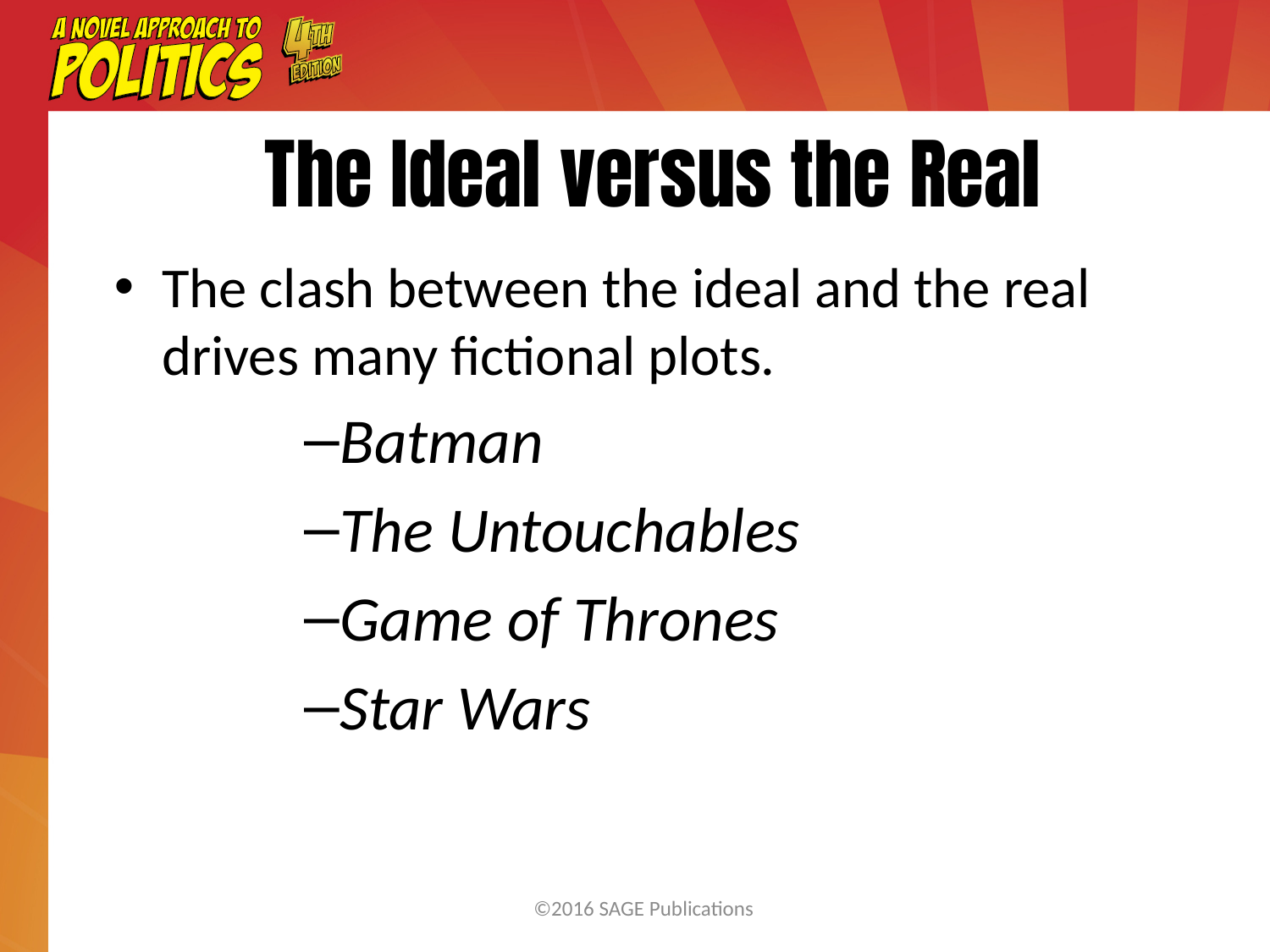

The Ideal versus the Real
The clash between the ideal and the real drives many fictional plots.
Batman
The Untouchables
Game of Thrones
Star Wars